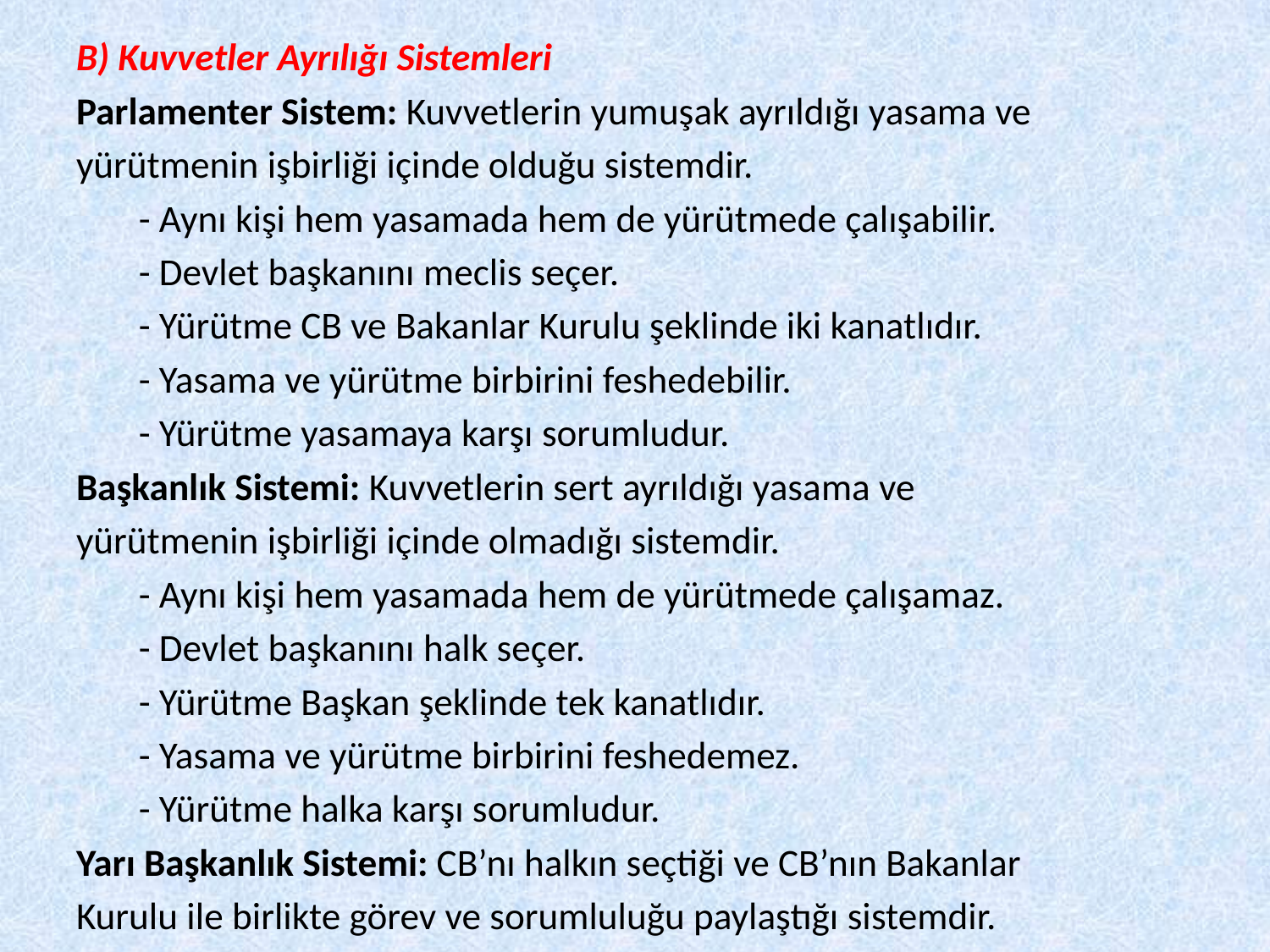

B) Kuvvetler Ayrılığı Sistemleri
Parlamenter Sistem: Kuvvetlerin yumuşak ayrıldığı yasama ve
yürütmenin işbirliği içinde olduğu sistemdir.
	- Aynı kişi hem yasamada hem de yürütmede çalışabilir.
	- Devlet başkanını meclis seçer.
	- Yürütme CB ve Bakanlar Kurulu şeklinde iki kanatlıdır.
	- Yasama ve yürütme birbirini feshedebilir.
	- Yürütme yasamaya karşı sorumludur.
Başkanlık Sistemi: Kuvvetlerin sert ayrıldığı yasama ve
yürütmenin işbirliği içinde olmadığı sistemdir.
	- Aynı kişi hem yasamada hem de yürütmede çalışamaz.
	- Devlet başkanını halk seçer.
	- Yürütme Başkan şeklinde tek kanatlıdır.
	- Yasama ve yürütme birbirini feshedemez.
	- Yürütme halka karşı sorumludur.
Yarı Başkanlık Sistemi: CB’nı halkın seçtiği ve CB’nın Bakanlar
Kurulu ile birlikte görev ve sorumluluğu paylaştığı sistemdir.